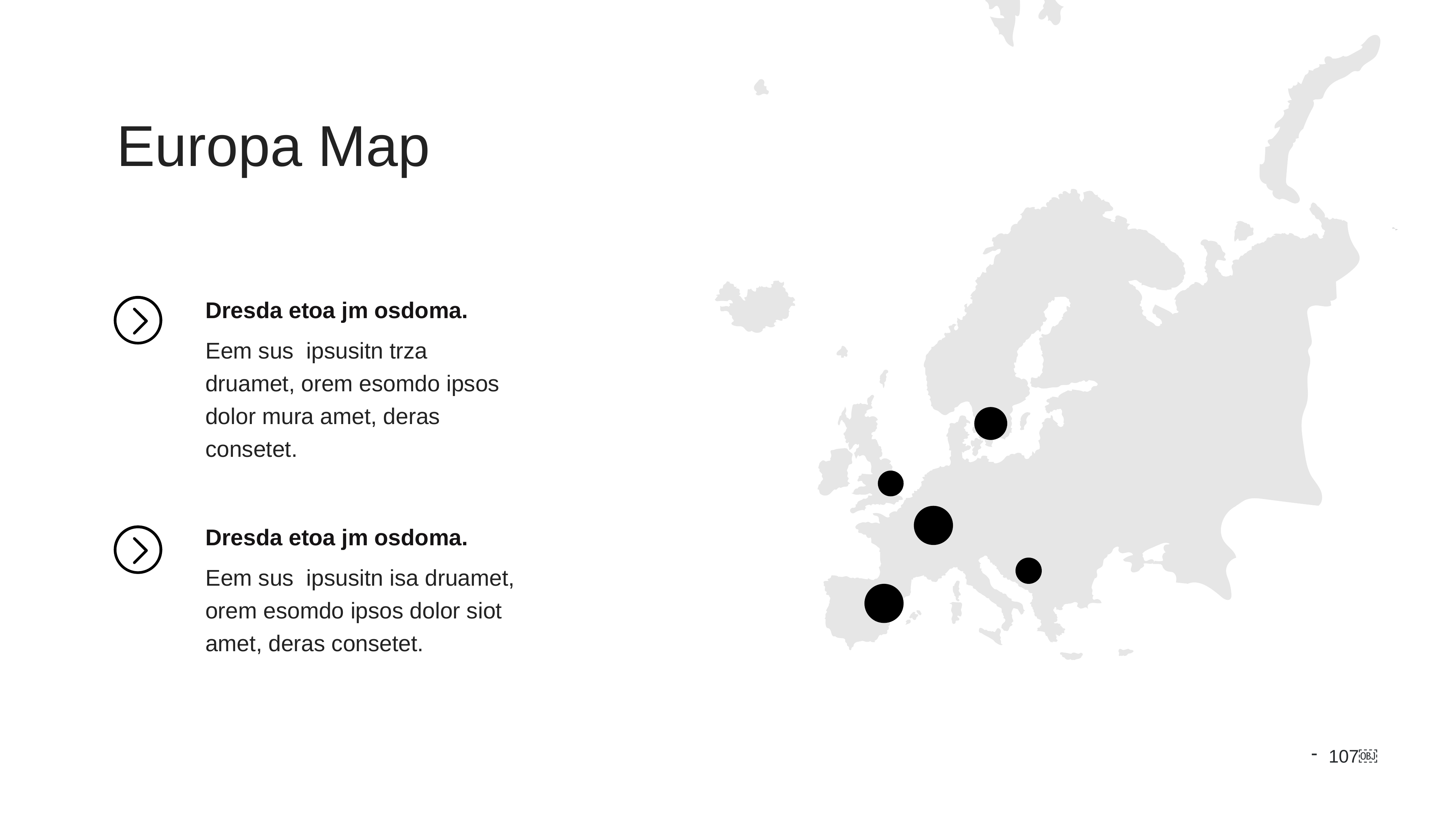

Europa Map
Dresda etoa jm osdoma.

Eem sus  ipsusitn trza druamet, orem esomdo ipsos dolor mura amet, deras consetet.

Dresda etoa jm osdoma.

Eem sus  ipsusitn isa druamet, orem esomdo ipsos dolor siot amet, deras consetet.